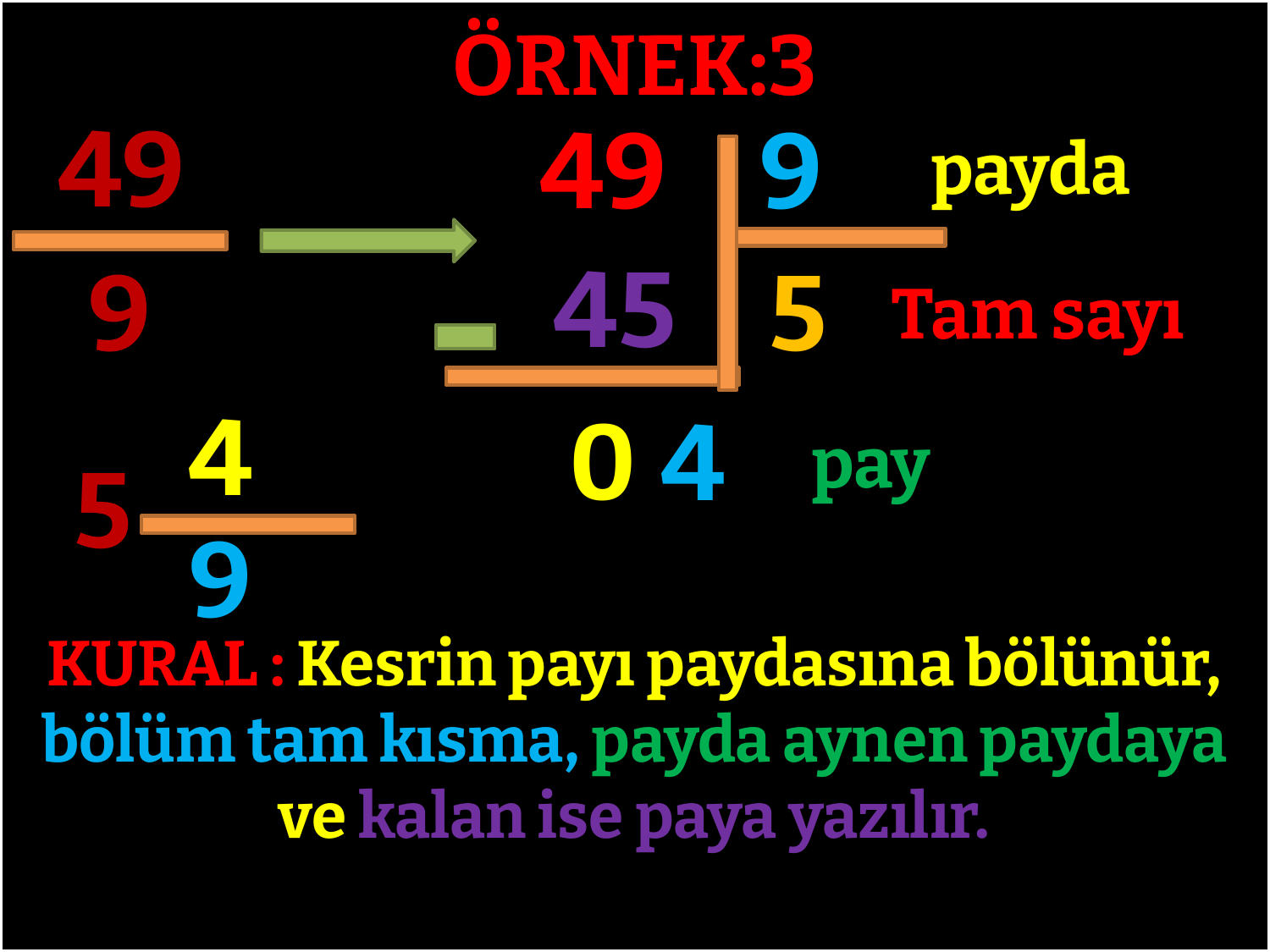

ÖRNEK:3
49
49
9
payda

45
9
5
Tam sayı

#

4
0
4
pay
5

9
KURAL : Kesrin payı paydasına bölünür, bölüm tam kısma, payda aynen paydaya ve kalan ise paya yazılır.